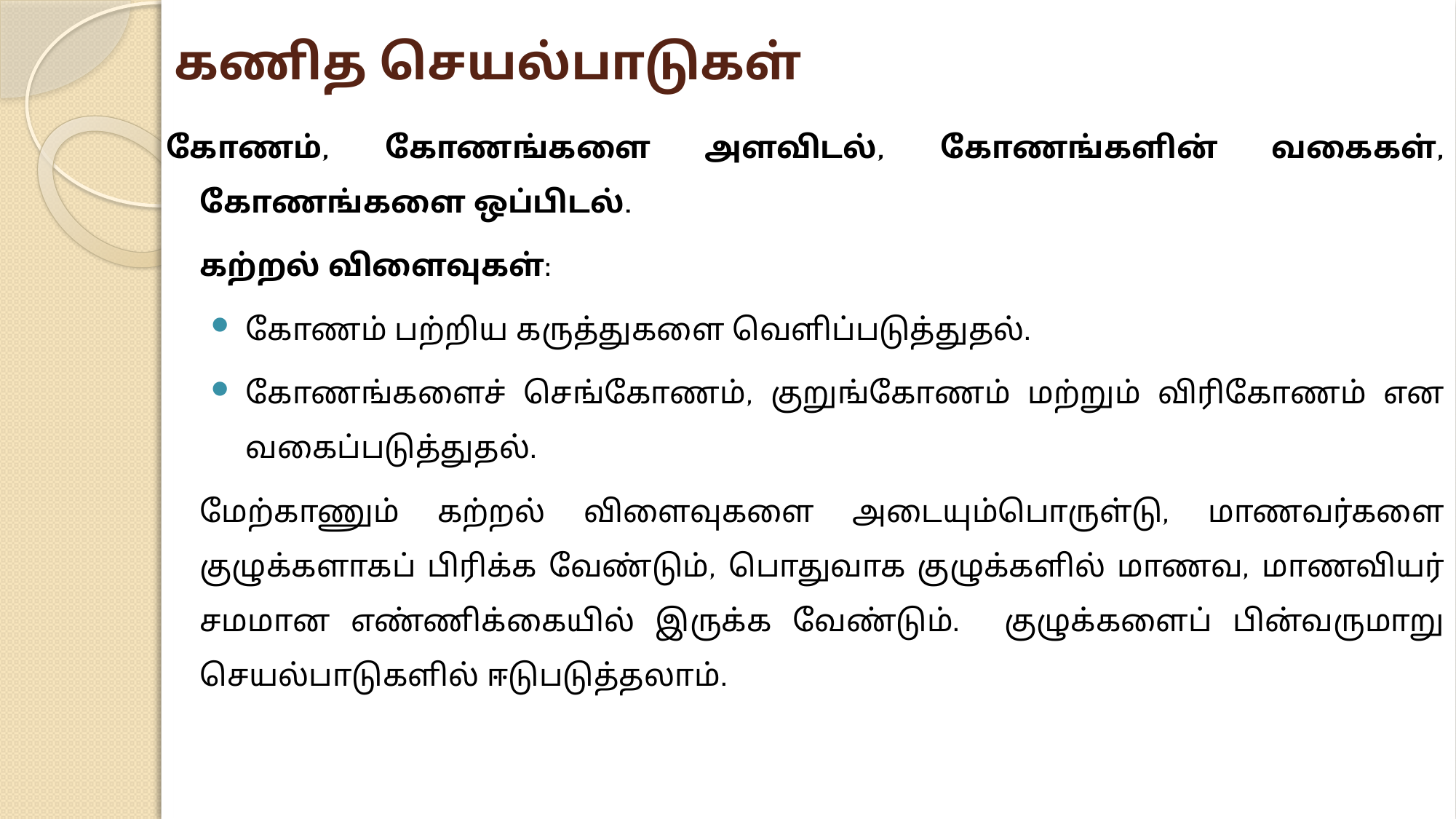

# கணித செயல்பாடுகள்
கோணம், கோணங்களை அளவிடல், கோணங்களின் வகைகள், கோணங்களை ஒப்பிடல்.
	கற்றல் விளைவுகள்:
கோணம் பற்றிய கருத்துகளை வெளிப்படுத்துதல்.
கோணங்களைச் செங்கோணம், குறுங்கோணம் மற்றும் விரிகோணம் என வகைப்படுத்துதல்.
	மேற்காணும் கற்றல் விளைவுகளை அடையும்பொருள்டு, மாணவர்களை குழுக்களாகப் பிரிக்க வேண்டும், பொதுவாக குழுக்களில் மாணவ, மாணவியர் சமமான எண்ணிக்கையில் இருக்க வேண்டும்.  குழுக்களைப் பின்வருமாறு செயல்பாடுகளில் ஈடுபடுத்தலாம்.